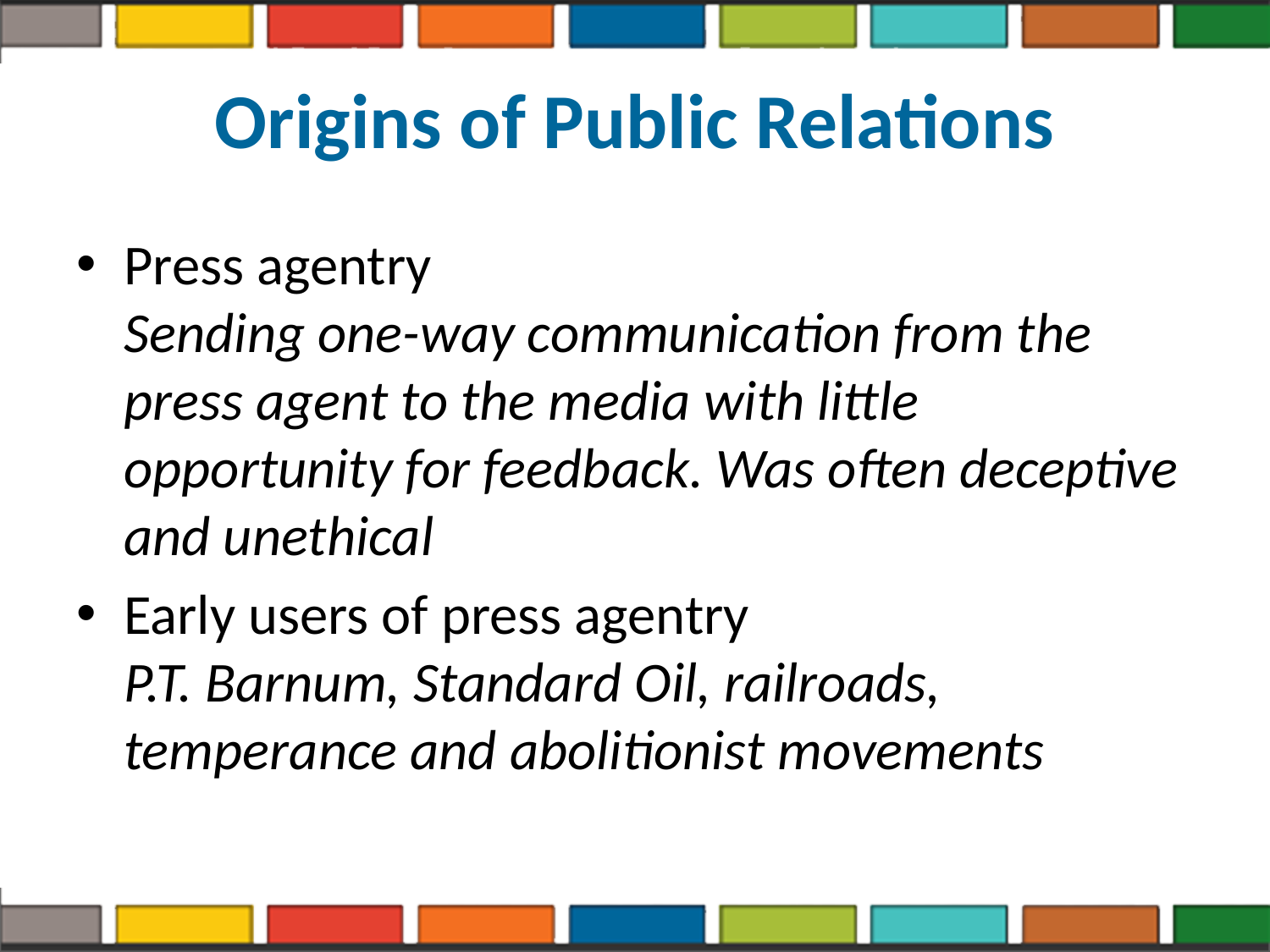

# Origins of Public Relations
Press agentry
Sending one-way communication from the press agent to the media with little opportunity for feedback. Was often deceptive and unethical
Early users of press agentry
P.T. Barnum, Standard Oil, railroads, temperance and abolitionist movements